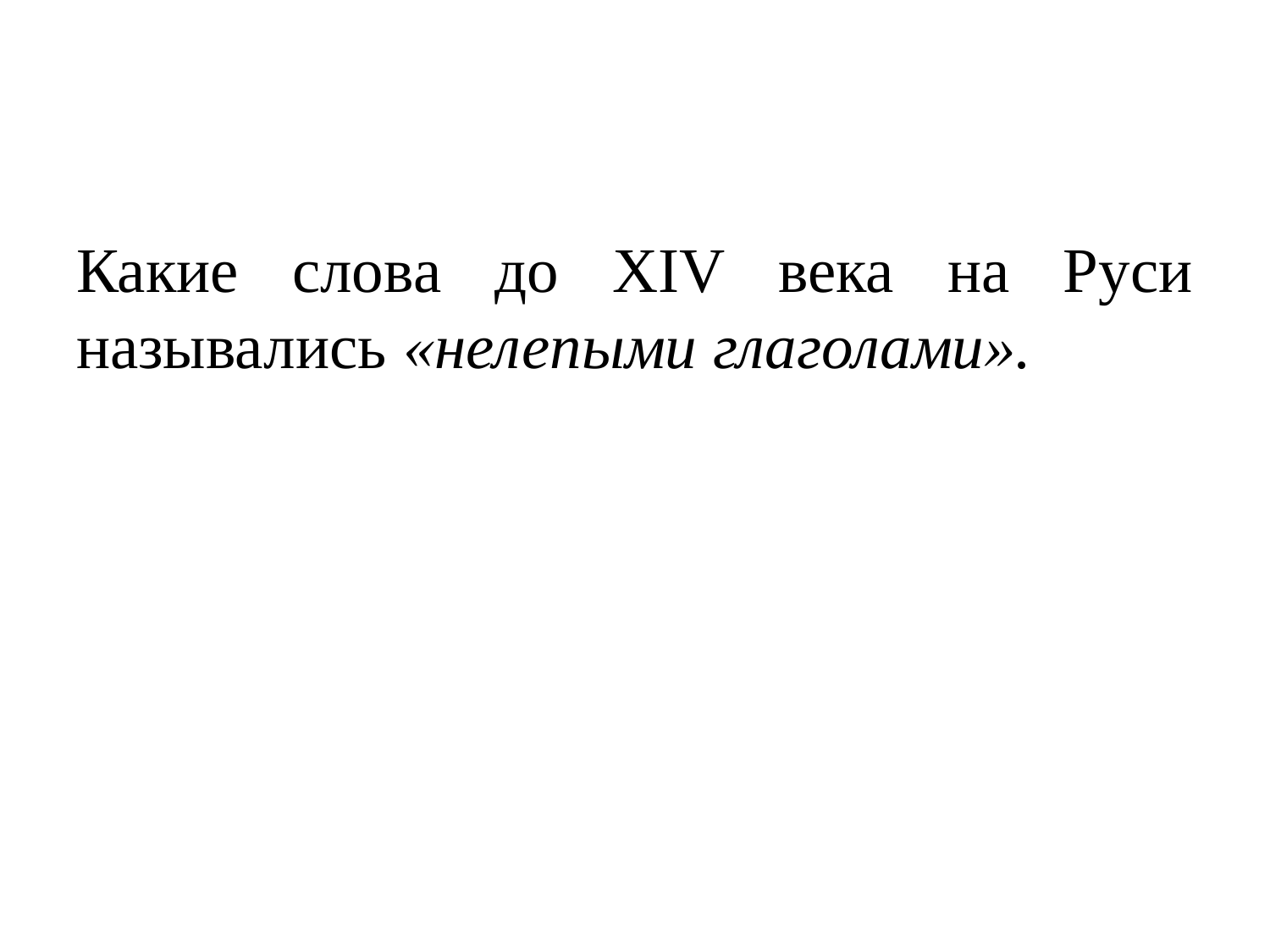

#
Какие слова до XIV века на Руси назывались «нелепыми глаголами».